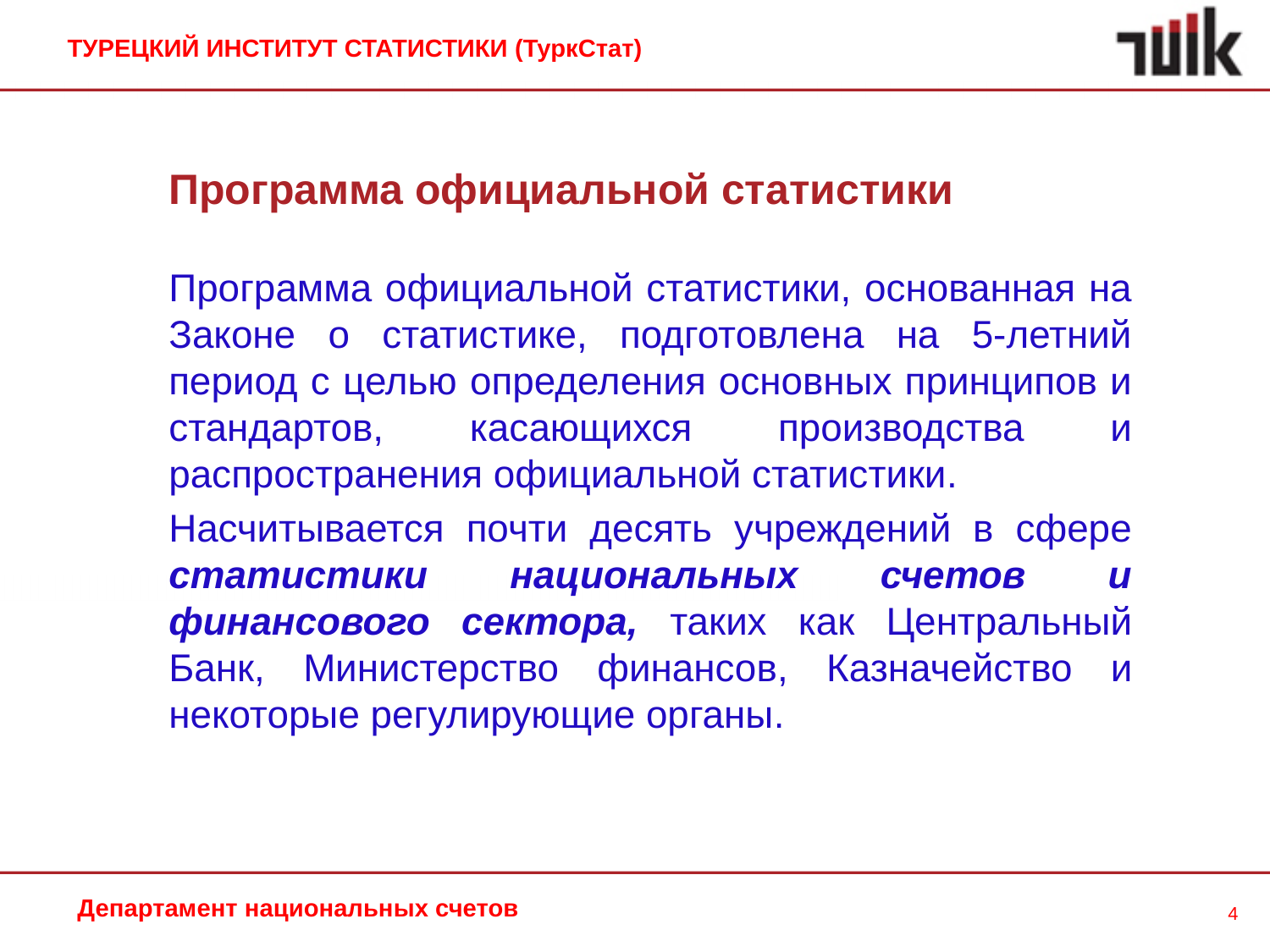

ТУРЕЦКИЙ ИНСТИТУТ СТАТИСТИКИ (ТуркСтат)
Программа официальной статистики

Программа официальной статистики, основанная на Законе о статистике, подготовлена на 5-летний период с целью определения основных принципов и стандартов, касающихся производства и распространения официальной статистики.
Насчитывается почти десять учреждений в сфере статистики национальных счетов и финансового сектора, таких как Центральный Банк, Министерство финансов, Казначейство и некоторые регулирующие органы.
Департамент национальных счетов
4